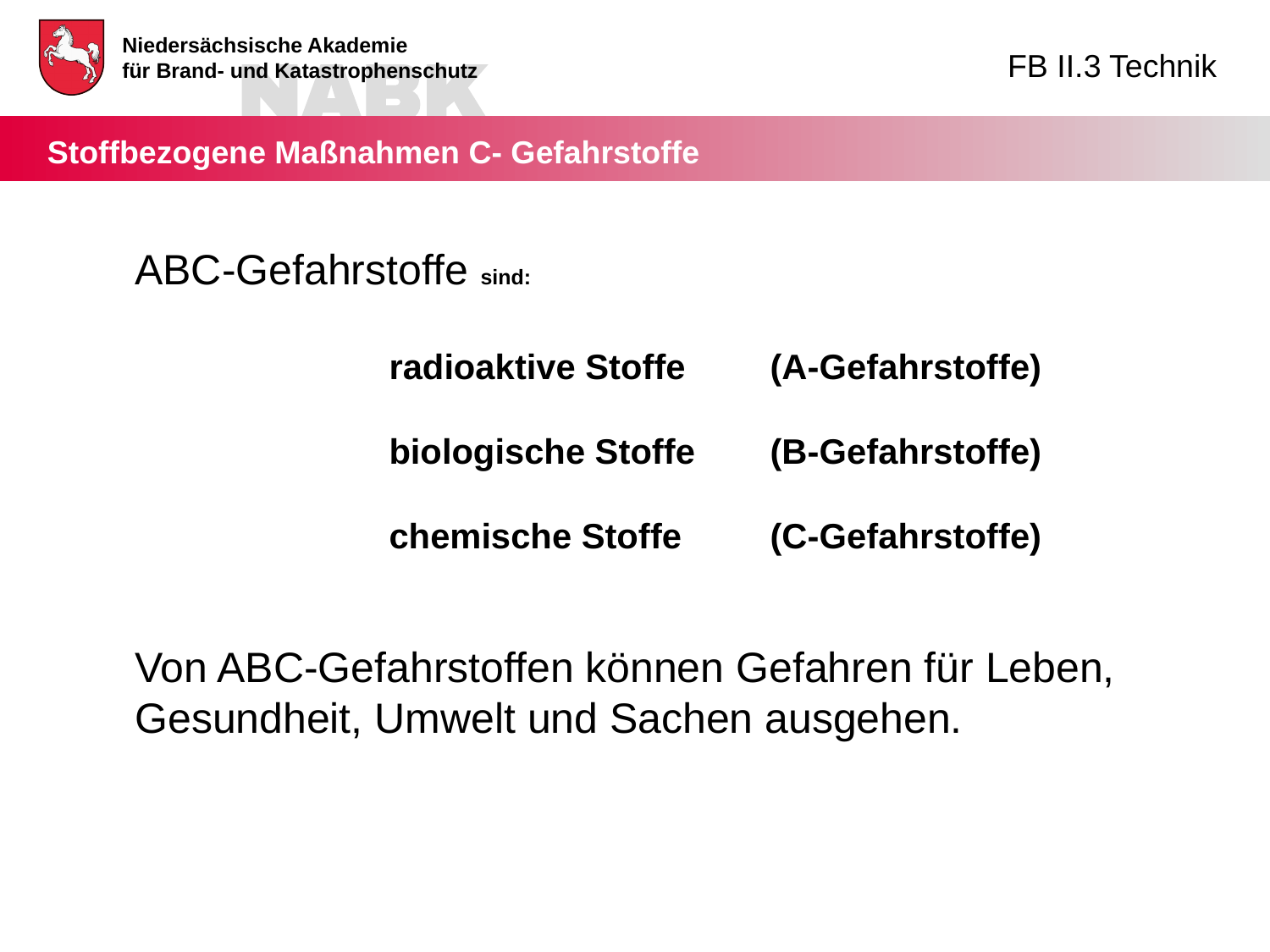

ABC-Gefahrstoffe sind:

		radioaktive Stoffe	(A-Gefahrstoffe)

		biologische Stoffe	(B-Gefahrstoffe)

		chemische Stoffe	(C-Gefahrstoffe)

Von ABC-Gefahrstoffen können Gefahren für Leben,
Gesundheit, Umwelt und Sachen ausgehen.